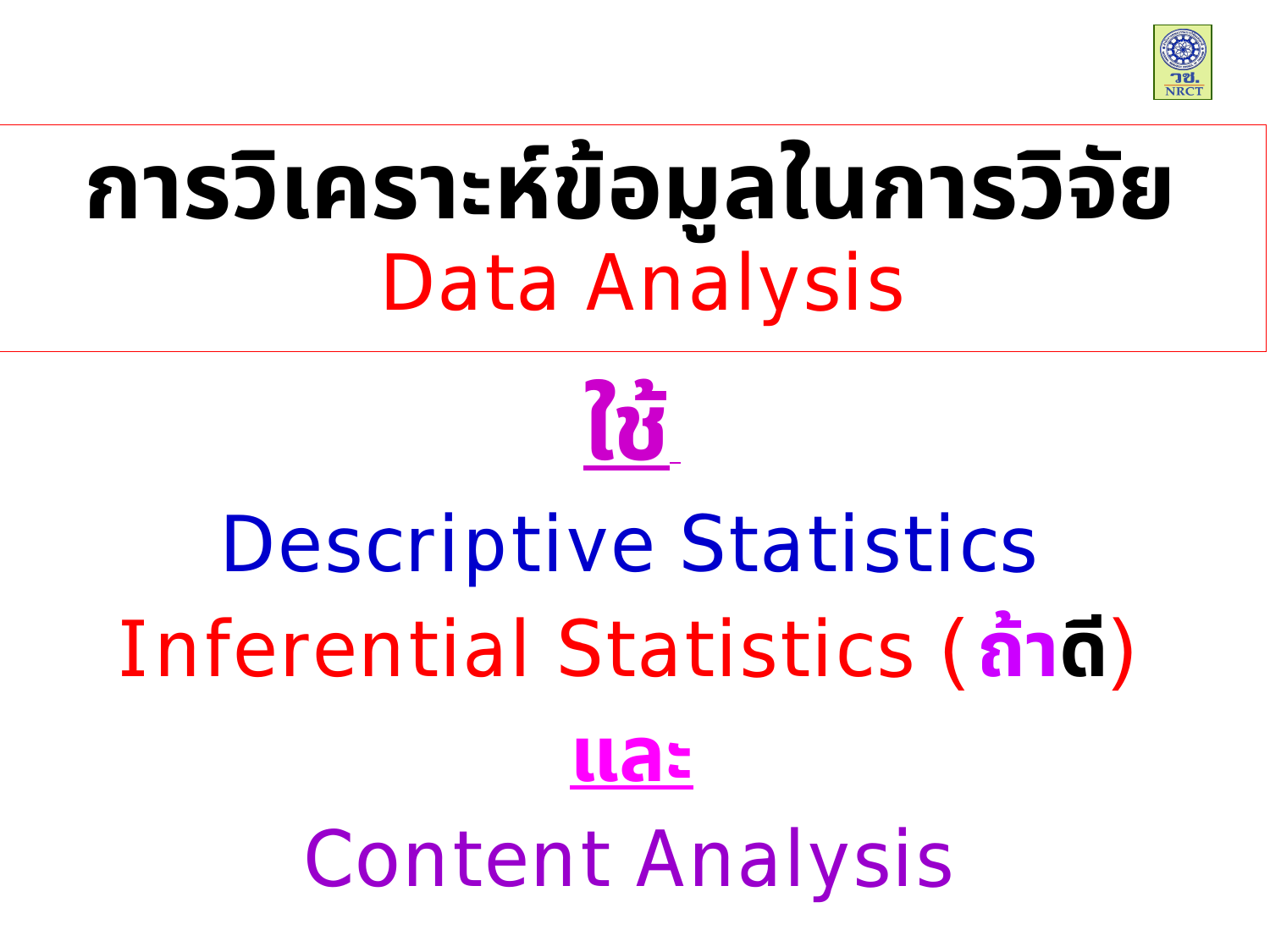

# การวิเคราะห์ข้อมูลในการวิจัย Data Analysis
ใช้

Descriptive Statistics

Inferential Statistics (ถ้าดี)

และ

Content Analysis